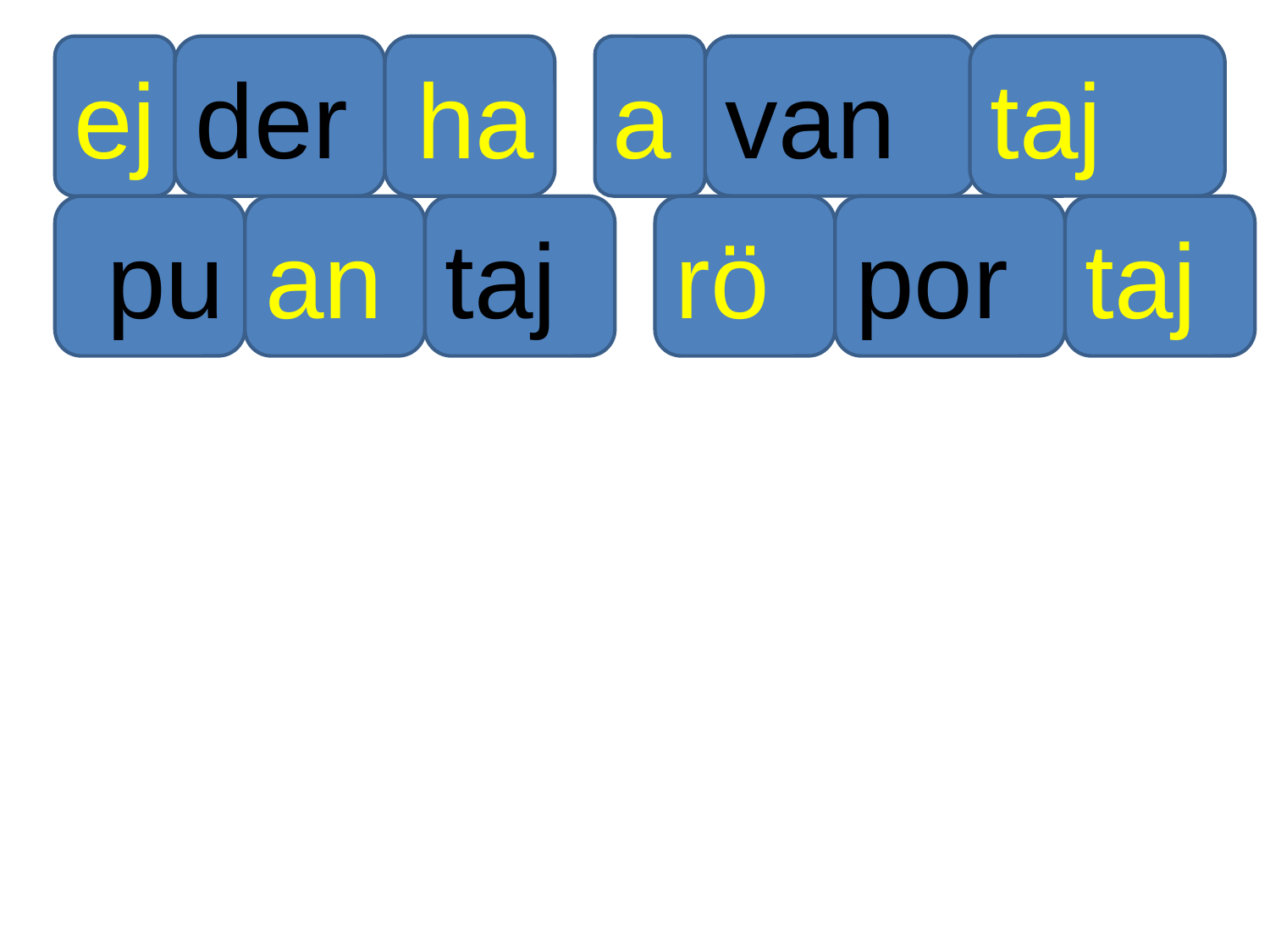

ej
der
ha
a
van
taj
pu
an
taj
rö
por
taj